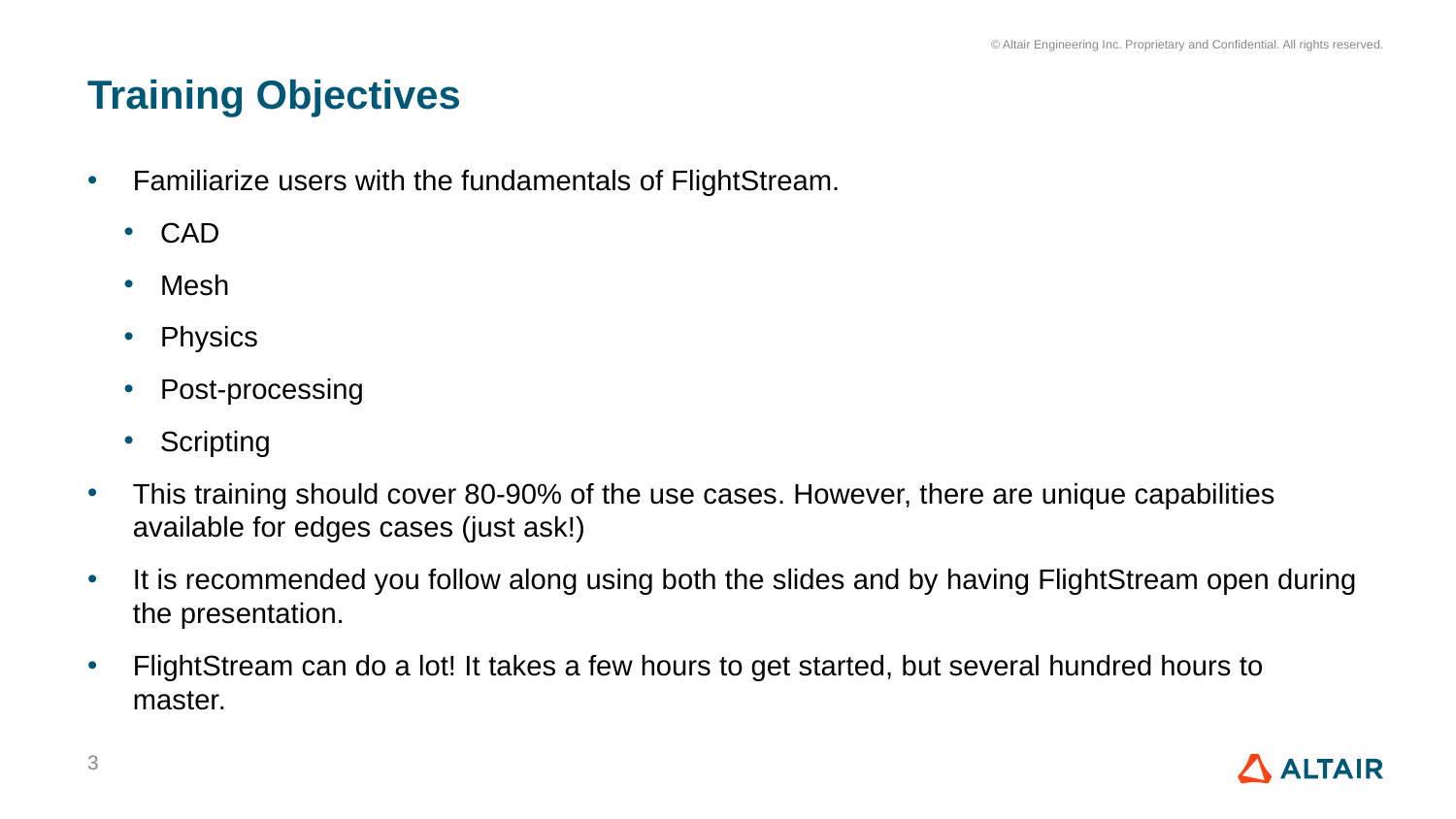

# Training Objectives
Familiarize users with the fundamentals of FlightStream.
CAD
Mesh
Physics
Post-processing
Scripting
This training should cover 80-90% of the use cases. However, there are unique capabilities available for edges cases (just ask!)
It is recommended you follow along using both the slides and by having FlightStream open during the presentation.
FlightStream can do a lot! It takes a few hours to get started, but several hundred hours to master.

3